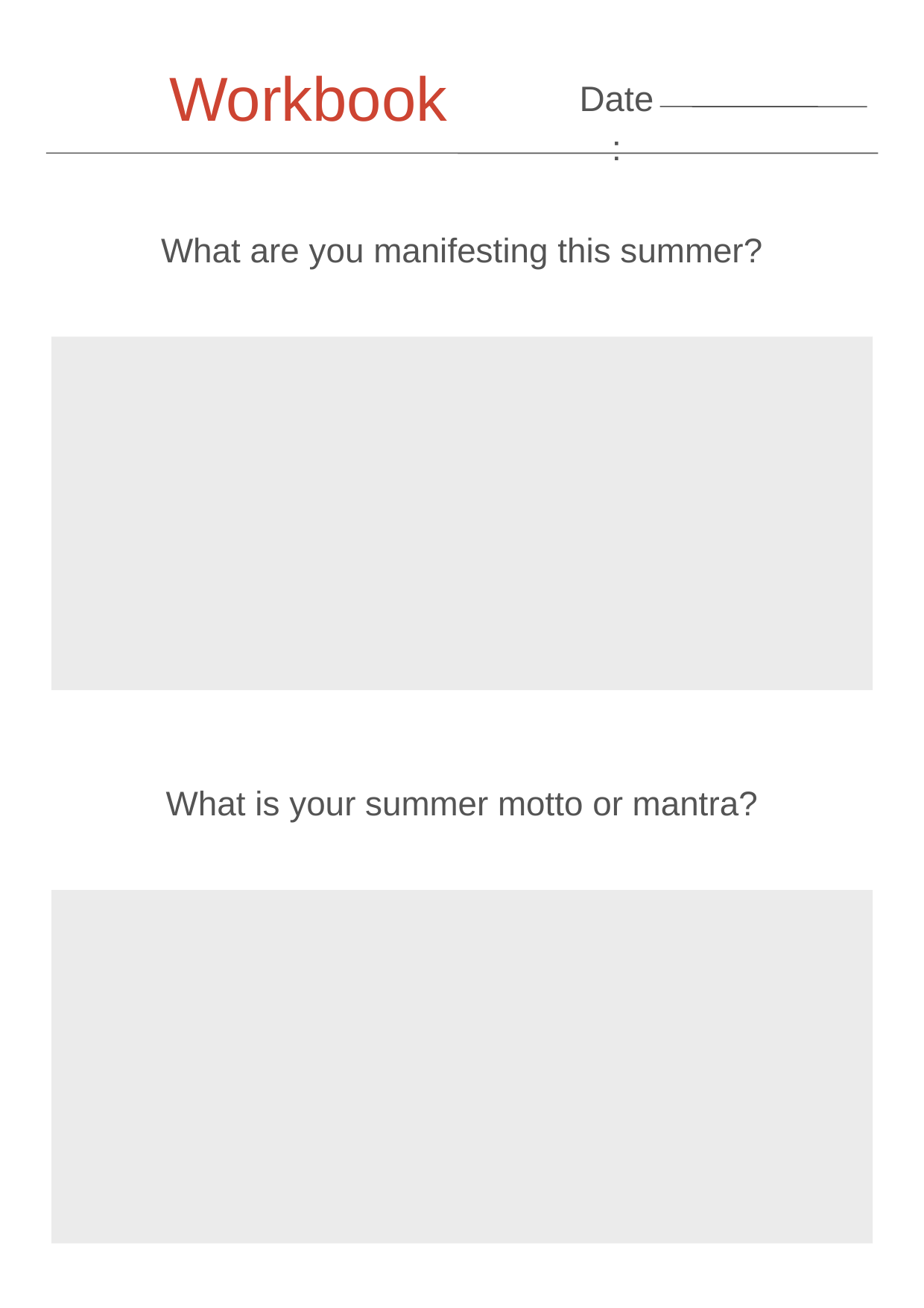

Workbook
Date:

What are you manifesting this summer?

What is your summer motto or mantra?